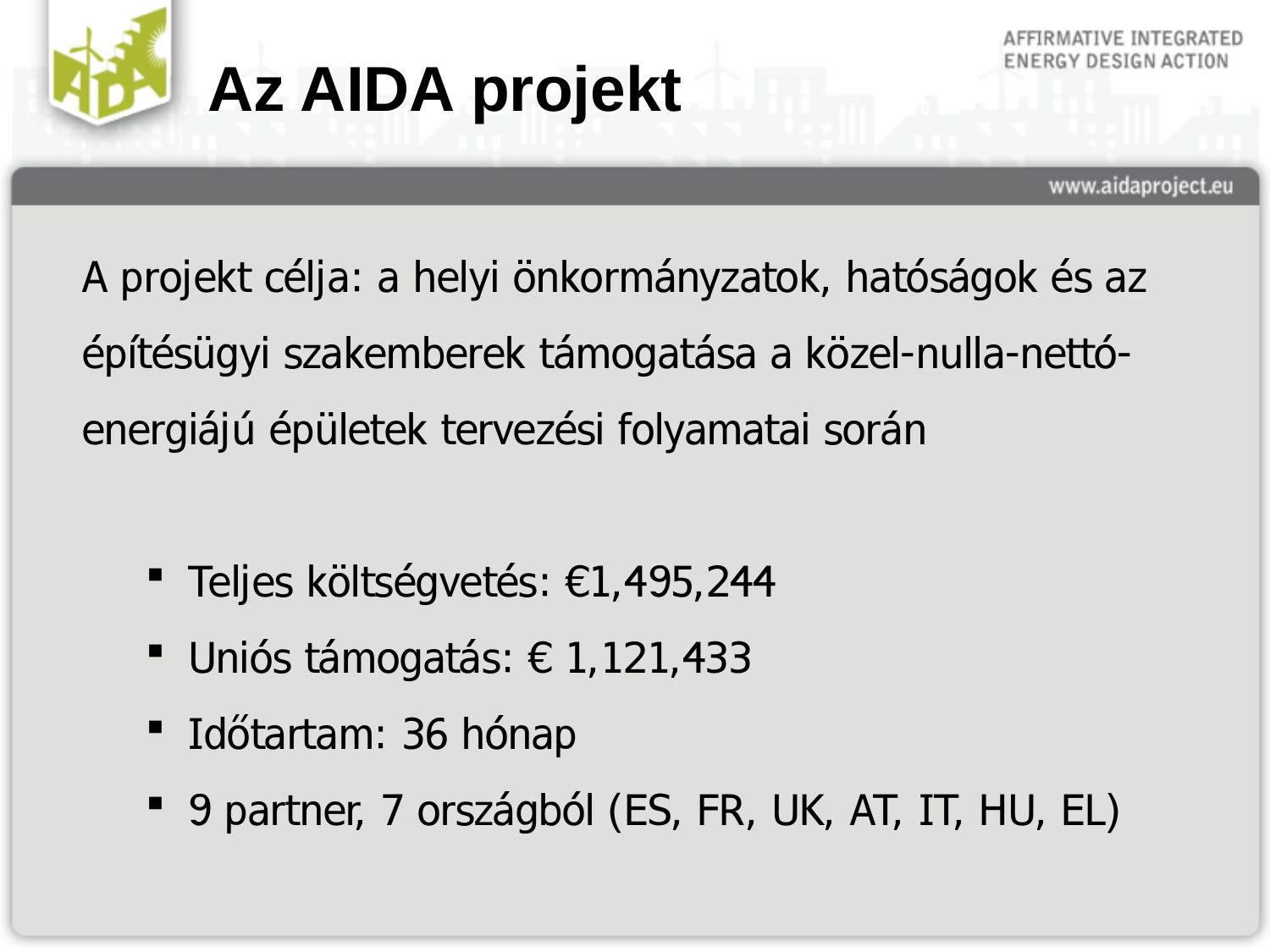

# Az AIDA projekt
A projekt célja: a helyi önkormányzatok, hatóságok és az építésügyi szakemberek támogatása a közel-nulla-nettó-energiájú épületek tervezési folyamatai során

 Teljes költségvetés: €1,495,244
 Uniós támogatás: € 1,121,433
 Időtartam: 36 hónap
 9 partner, 7 országból (ES, FR, UK, AT, IT, HU, EL)